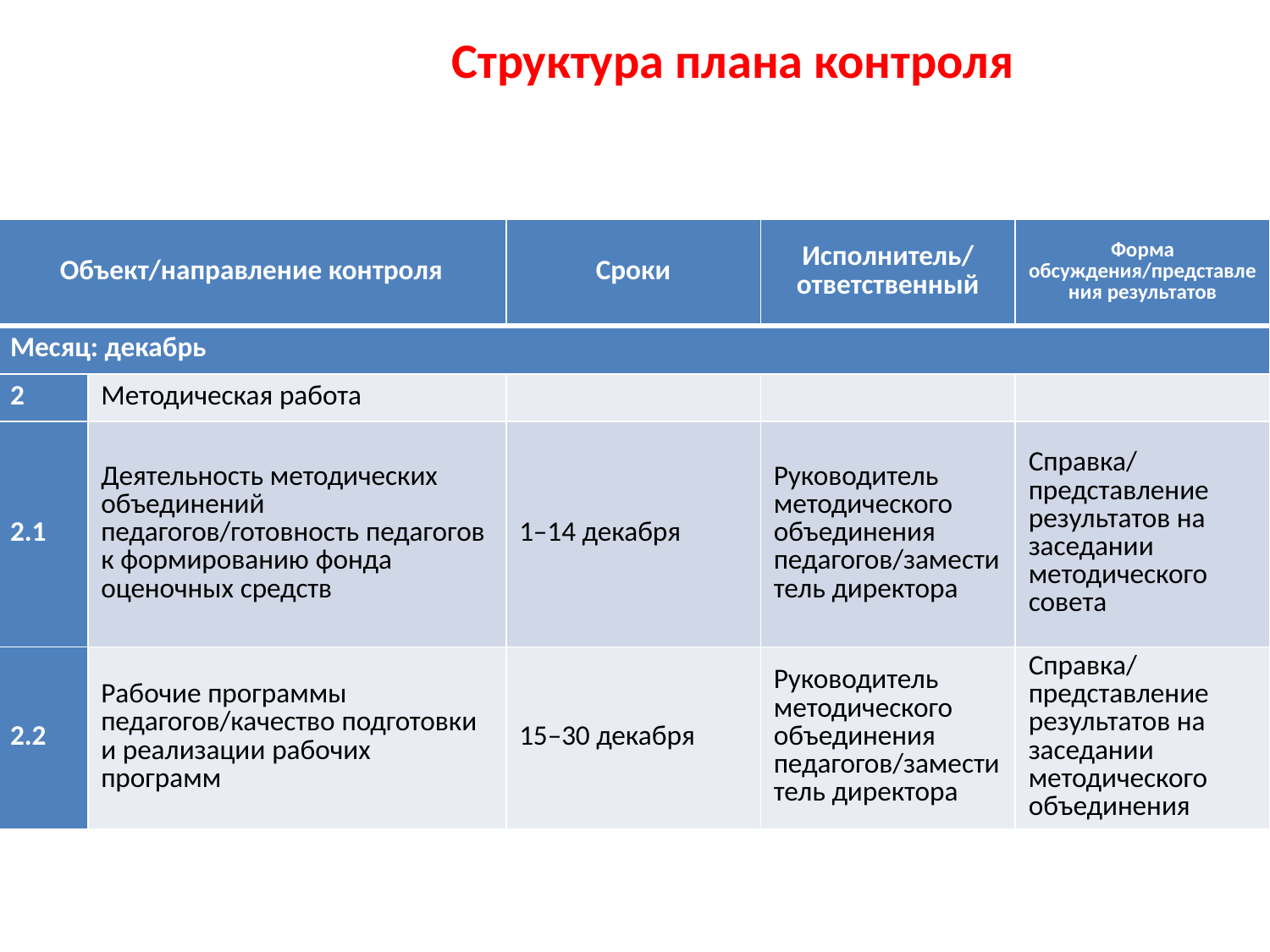

Структура плана контроля
| Объект/направление контроля |  | Сроки | Исполнитель/ответственный | Форма обсуждения/представления результатов |
| --- | --- | --- | --- | --- |
| Месяц: декабрь |  |  |  |  |
| 2 | Методическая работа |  |  |  |
| 2.1 | Деятельность методических объединений педагогов/готовность педагогов к формированию фонда оценочных средств | 1–14 декабря | Руководитель методического объединения педагогов/заместитель директора | Справка/представление результатов на заседании методического совета |
| 2.2 | Рабочие программы педагогов/качество подготовки и реализации рабочих программ | 15–30 декабря | Руководитель методического объединения педагогов/заместитель директора | Справка/представление результатов на заседании методического объединения |